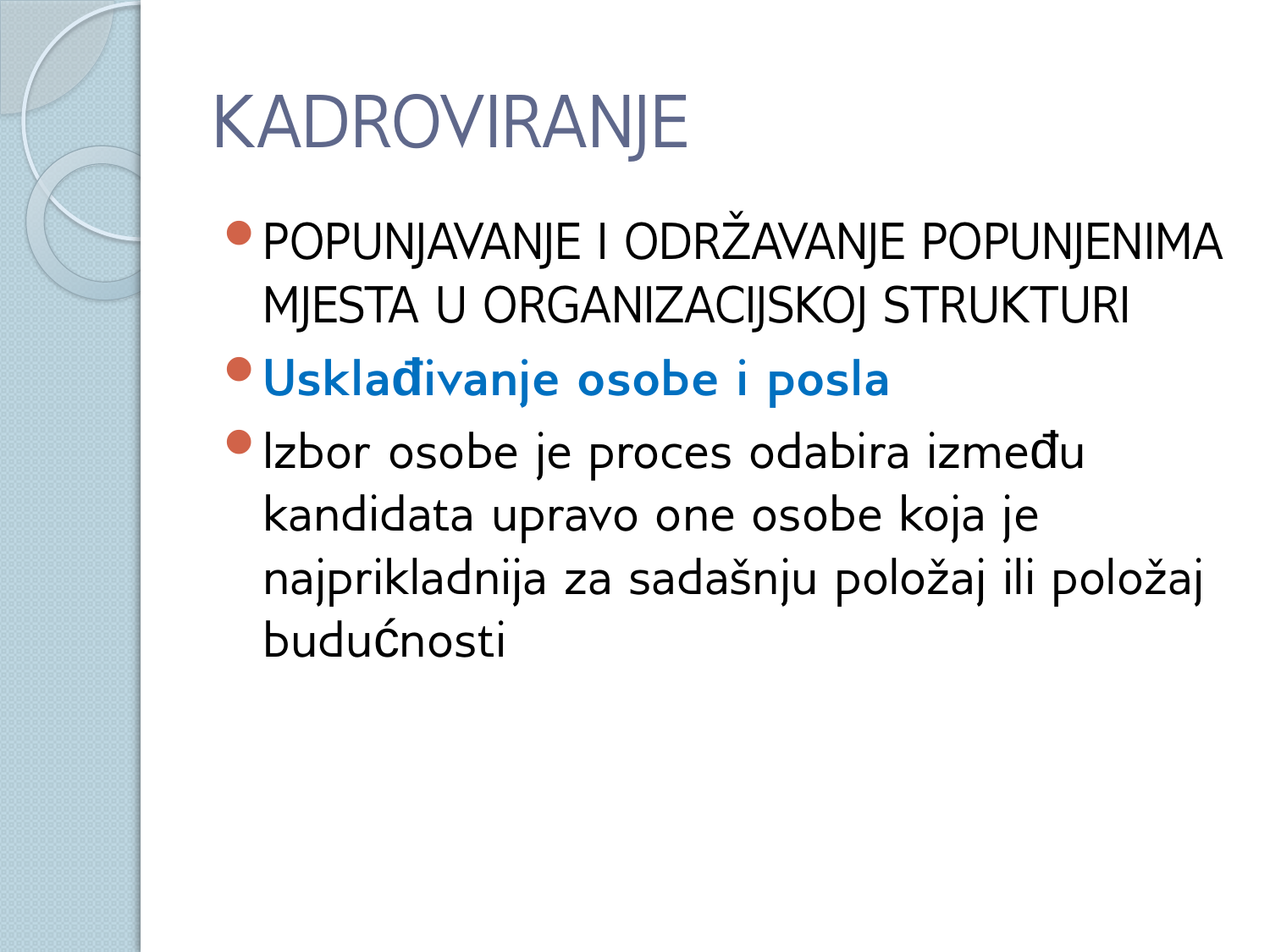

# KADROVIRANJE
POPUNJAVANJE I ODRŽAVANJE POPUNJENIMA MJESTA U ORGANIZACIJSKOJ STRUKTURI
Usklađivanje osobe i posla
Izbor osobe je proces odabira između kandidata upravo one osobe koja je najprikladnija za sadašnju položaj ili položaj budućnosti